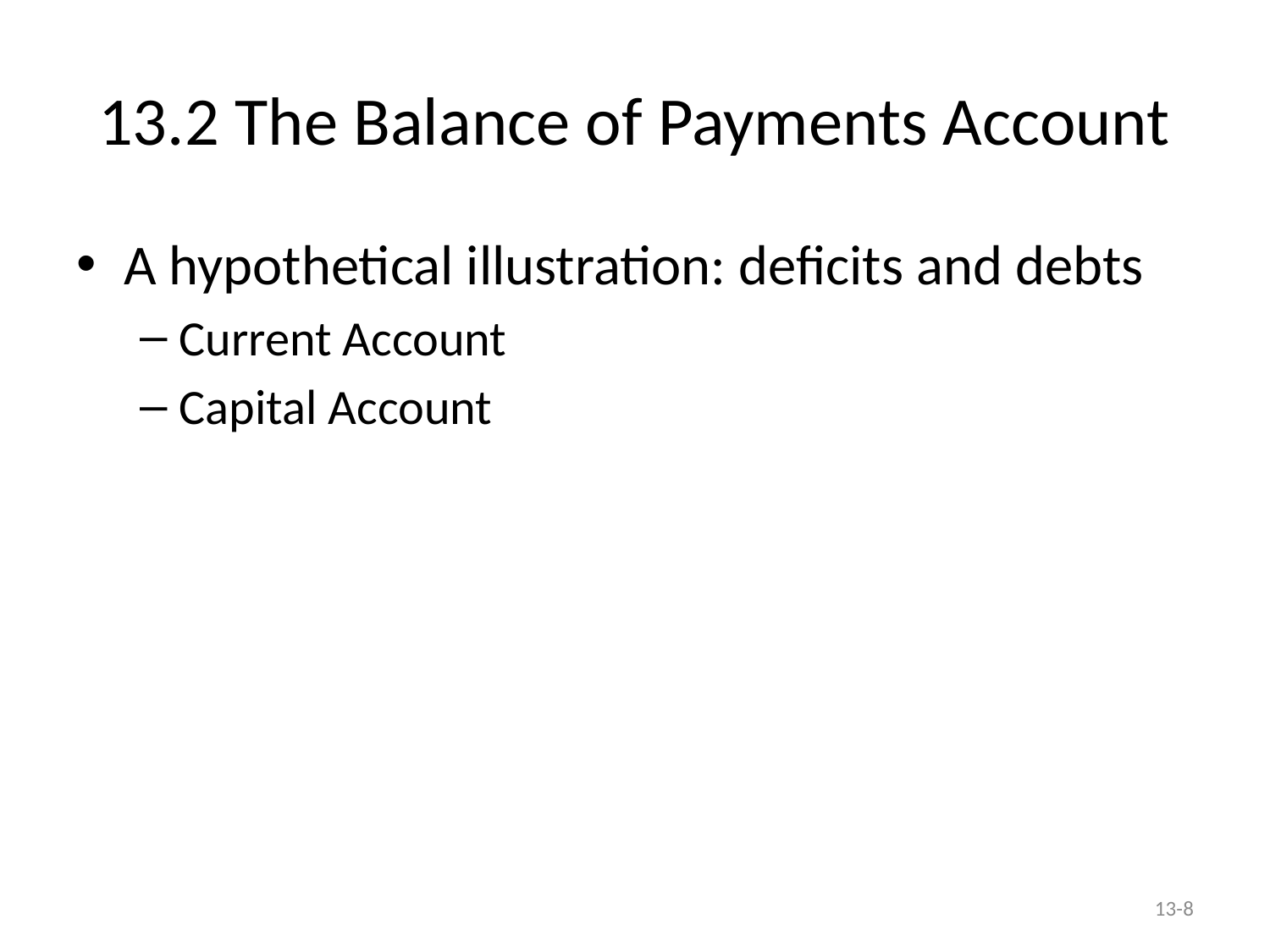

# 13.2 The Balance of Payments Account
A hypothetical illustration: deficits and debts
Current Account
Capital Account

13-8